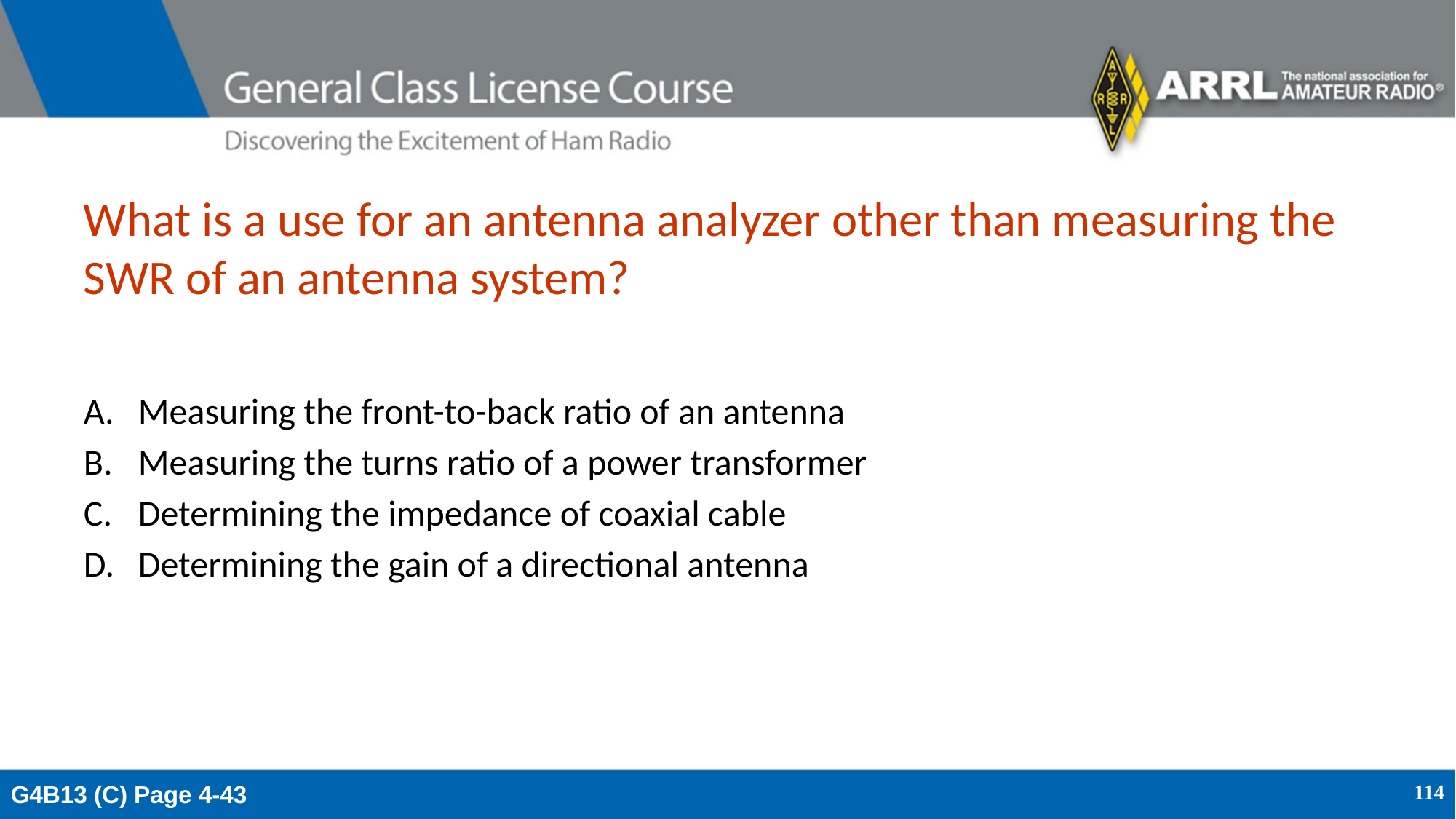

# What is a use for an antenna analyzer other than measuring the SWR of an antenna system?
Measuring the front-to-back ratio of an antenna
Measuring the turns ratio of a power transformer
Determining the impedance of coaxial cable
Determining the gain of a directional antenna
G4B13 (C) Page 4-43
114